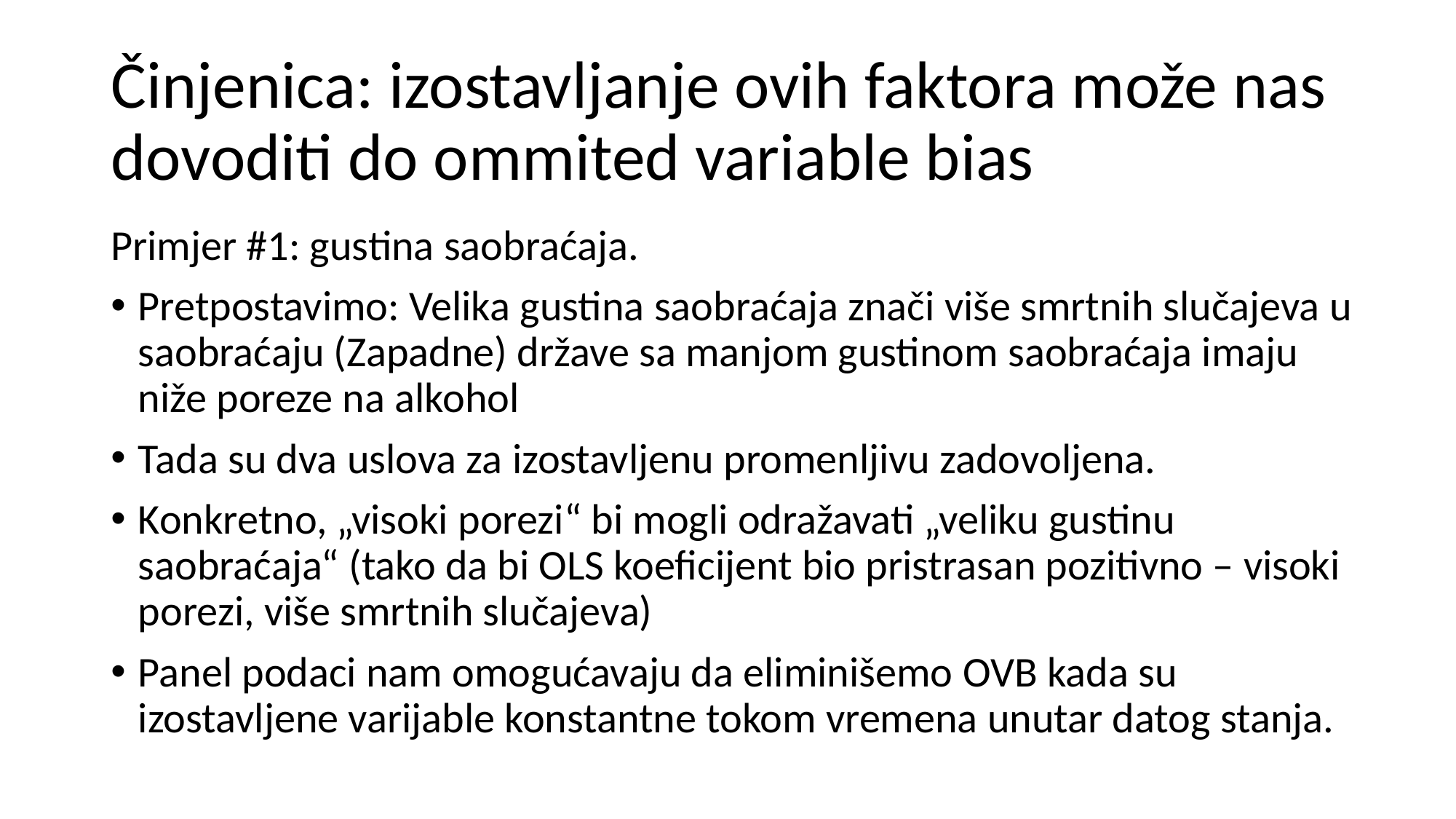

# Činjenica: izostavljanje ovih faktora može nas dovoditi do ommited variable bias
Primjer #1: gustina saobraćaja.
Pretpostavimo: Velika gustina saobraćaja znači više smrtnih slučajeva u saobraćaju (Zapadne) države sa manjom gustinom saobraćaja imaju niže poreze na alkohol
Tada su dva uslova za izostavljenu promenljivu zadovoljena.
Konkretno, „visoki porezi“ bi mogli odražavati „veliku gustinu saobraćaja“ (tako da bi OLS koeficijent bio pristrasan pozitivno – visoki porezi, više smrtnih slučajeva)
Panel podaci nam omogućavaju da eliminišemo OVB kada su izostavljene varijable konstantne tokom vremena unutar datog stanja.